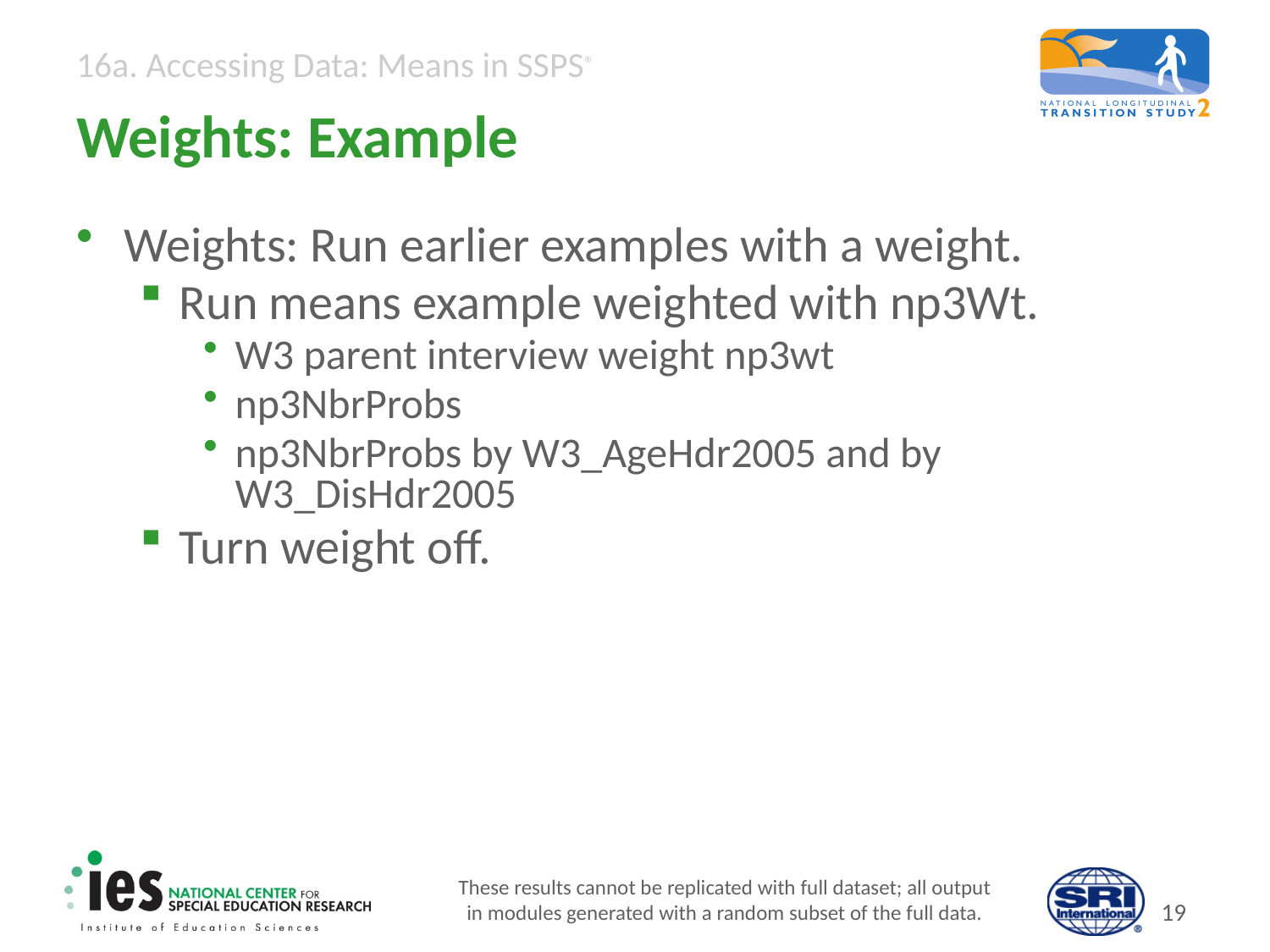

# Weights: Example
Weights: Run earlier examples with a weight.
Run means example weighted with np3Wt.
W3 parent interview weight np3wt
np3NbrProbs
np3NbrProbs by W3_AgeHdr2005 and by W3_DisHdr2005
Turn weight off.
These results cannot be replicated with full dataset; all output
in modules generated with a random subset of the full data.
19